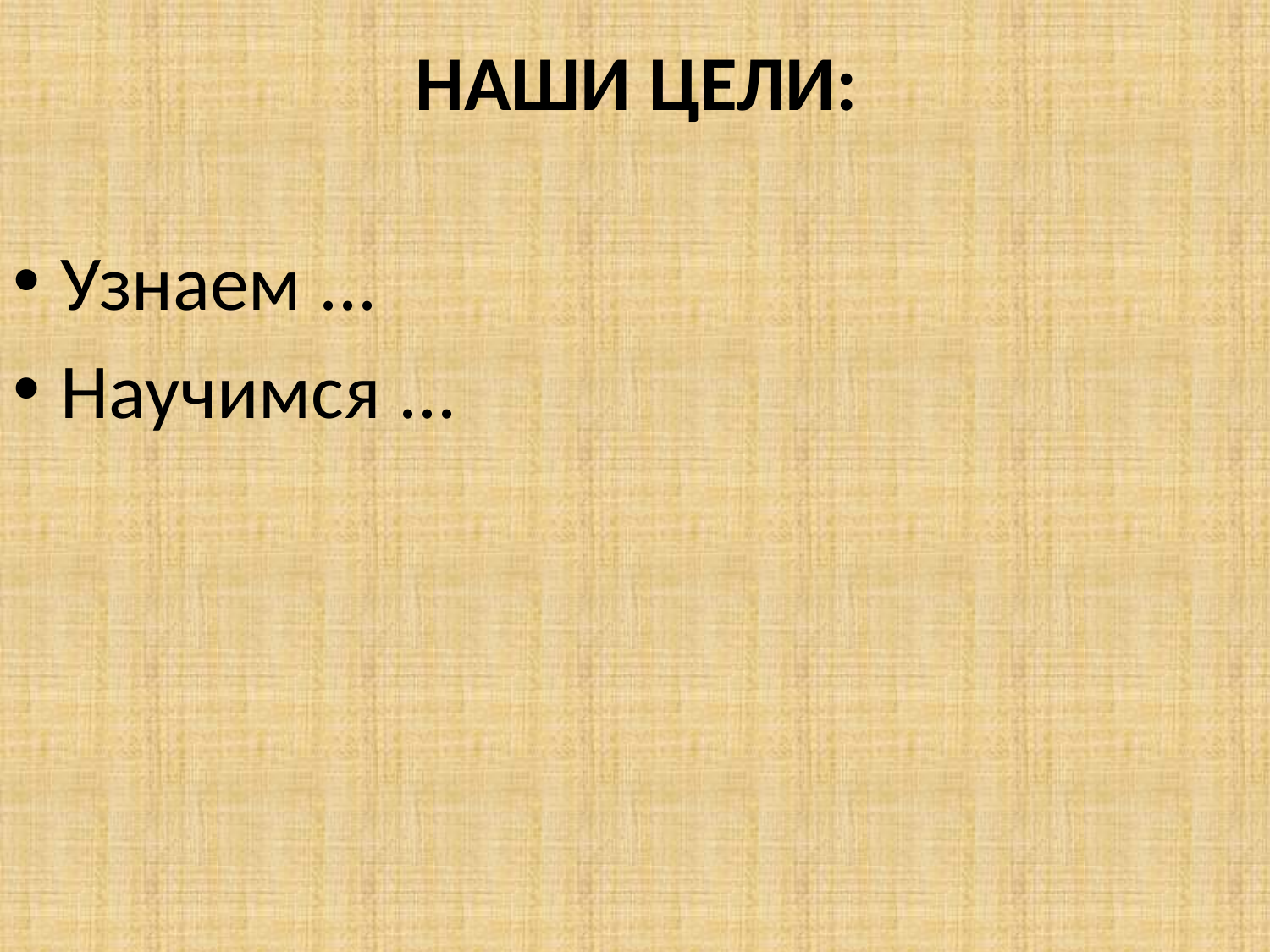

# НАШИ ЦЕЛИ:
Узнаем ...
Научимся ...